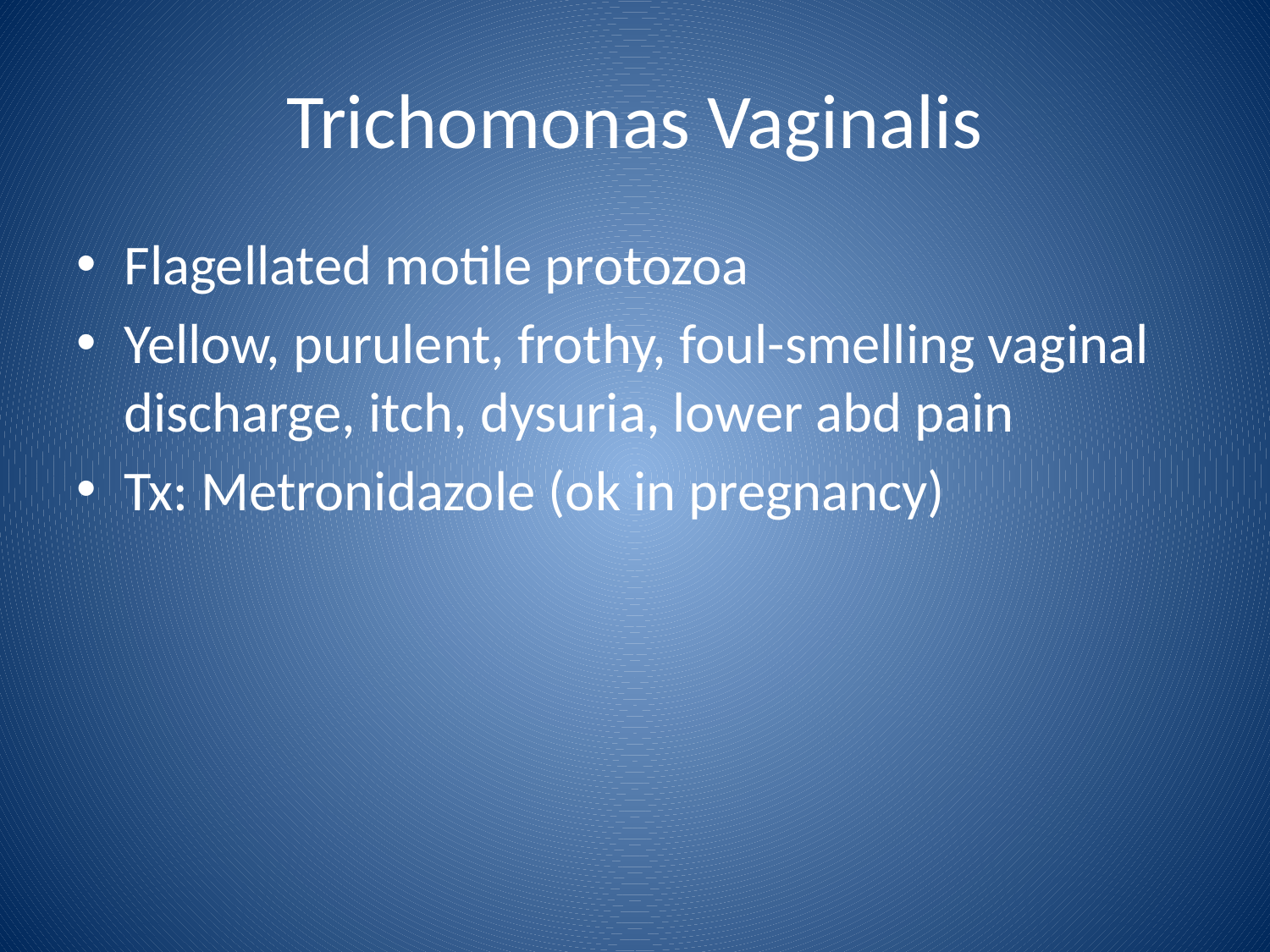

# Trichomonas Vaginalis
Flagellated motile protozoa
Yellow, purulent, frothy, foul-smelling vaginal discharge, itch, dysuria, lower abd pain
Tx: Metronidazole (ok in pregnancy)